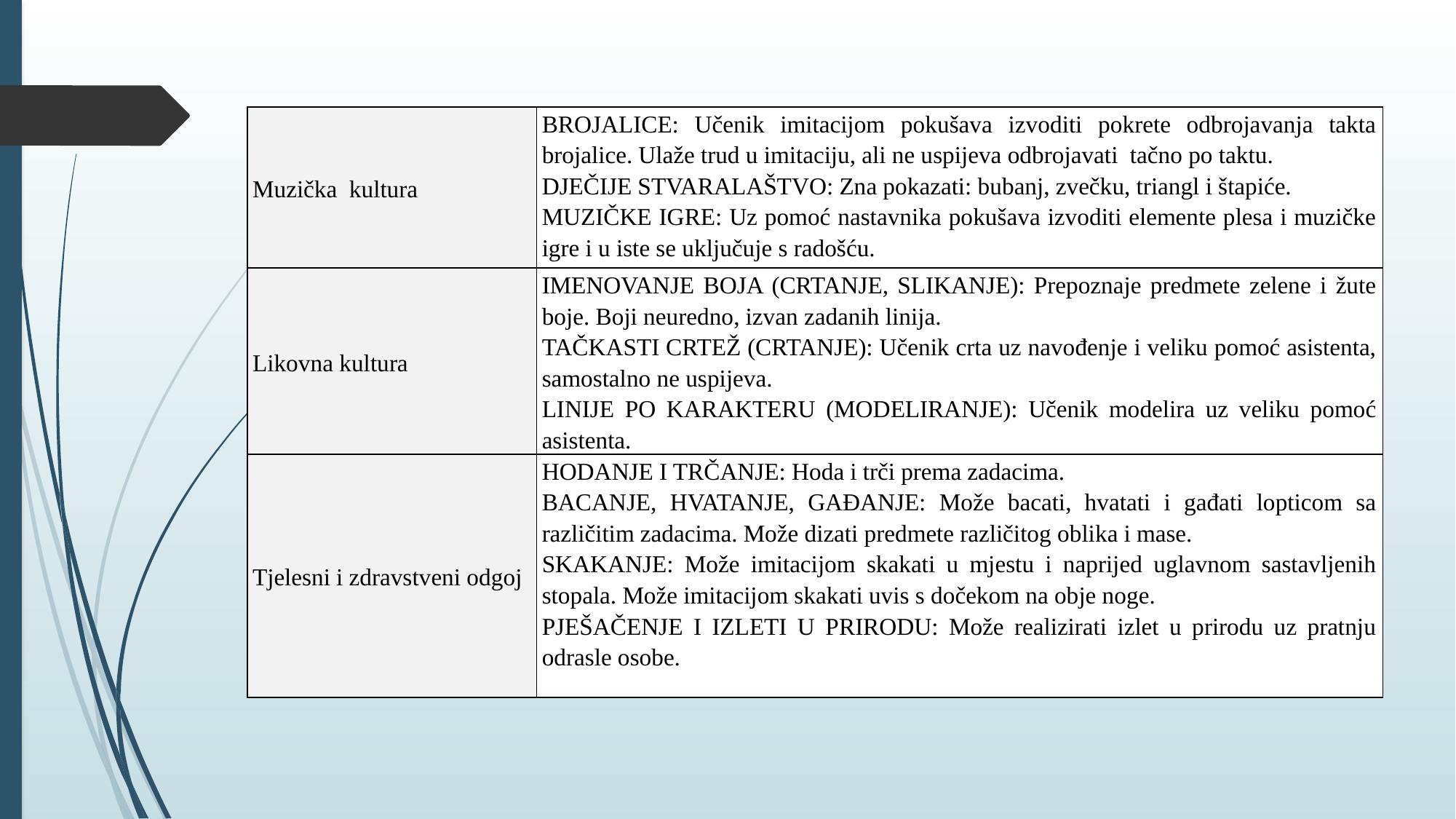

| Muzička kultura | BROJALICE: Učenik imitacijom pokušava izvoditi pokrete odbrojavanja takta brojalice. Ulaže trud u imitaciju, ali ne uspijeva odbrojavati tačno po taktu. DJEČIJE STVARALAŠTVO: Zna pokazati: bubanj, zvečku, triangl i štapiće. MUZIČKE IGRE: Uz pomoć nastavnika pokušava izvoditi elemente plesa i muzičke igre i u iste se uključuje s radošću. |
| --- | --- |
| Likovna kultura | IMENOVANJE BOJA (CRTANJE, SLIKANJE): Prepoznaje predmete zelene i žute boje. Boji neuredno, izvan zadanih linija. TAČKASTI CRTEŽ (CRTANJE): Učenik crta uz navođenje i veliku pomoć asistenta, samostalno ne uspijeva. LINIJE PO KARAKTERU (MODELIRANJE): Učenik modelira uz veliku pomoć asistenta. |
| Tjelesni i zdravstveni odgoj | HODANJE I TRČANJE: Hoda i trči prema zadacima. BACANJE, HVATANJE, GAĐANJE: Može bacati, hvatati i gađati lopticom sa različitim zadacima. Može dizati predmete različitog oblika i mase. SKAKANJE: Može imitacijom skakati u mjestu i naprijed uglavnom sastavljenih stopala. Može imitacijom skakati uvis s dočekom na obje noge. PJEŠAČENJE I IZLETI U PRIRODU: Može realizirati izlet u prirodu uz pratnju odrasle osobe. |